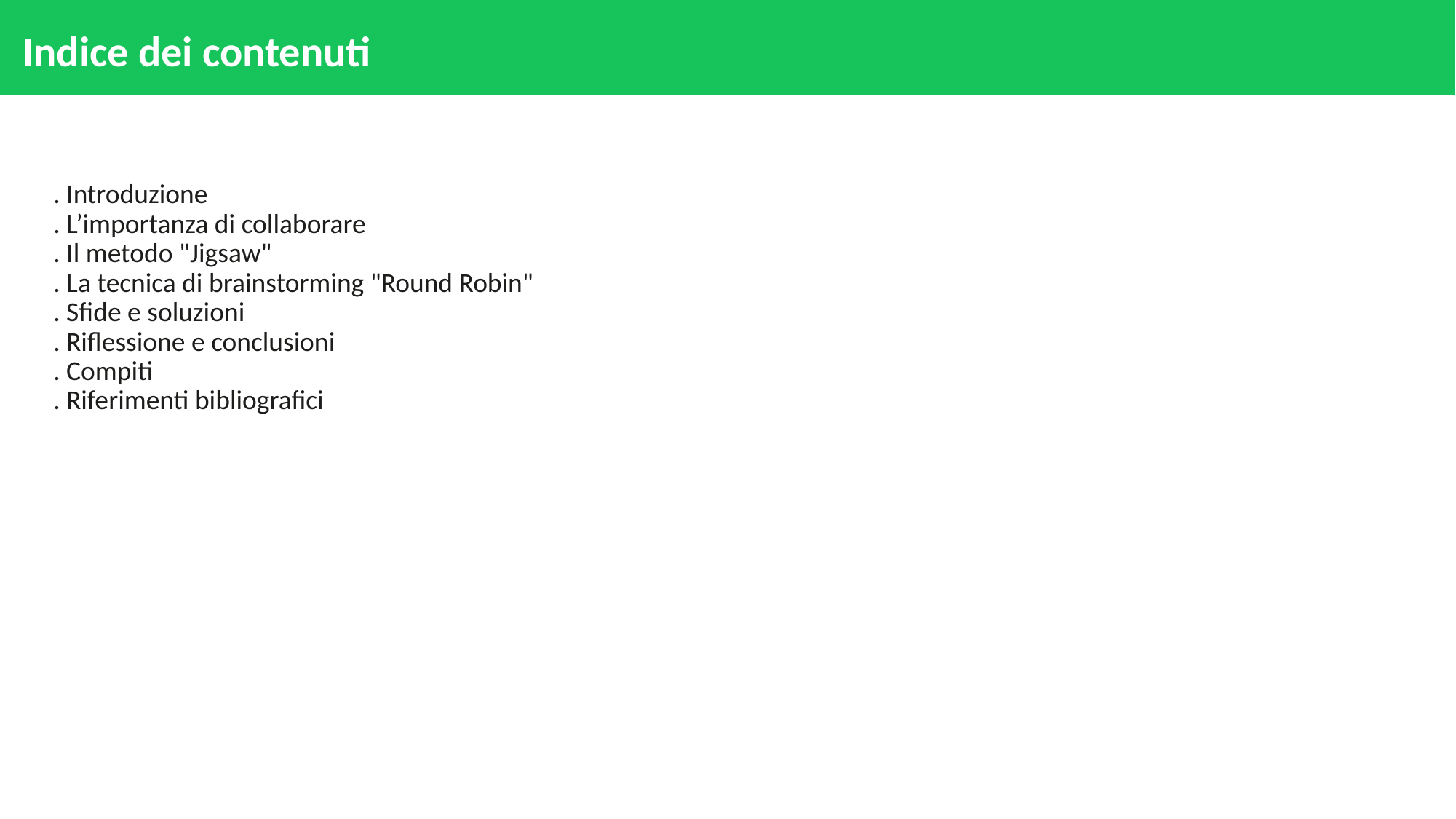

# Indice dei contenuti
. Introduzione
. L’importanza di collaborare
. Il metodo "Jigsaw"
. La tecnica di brainstorming "Round Robin"
. Sfide e soluzioni
. Riflessione e conclusioni
. Compiti
. Riferimenti bibliografici